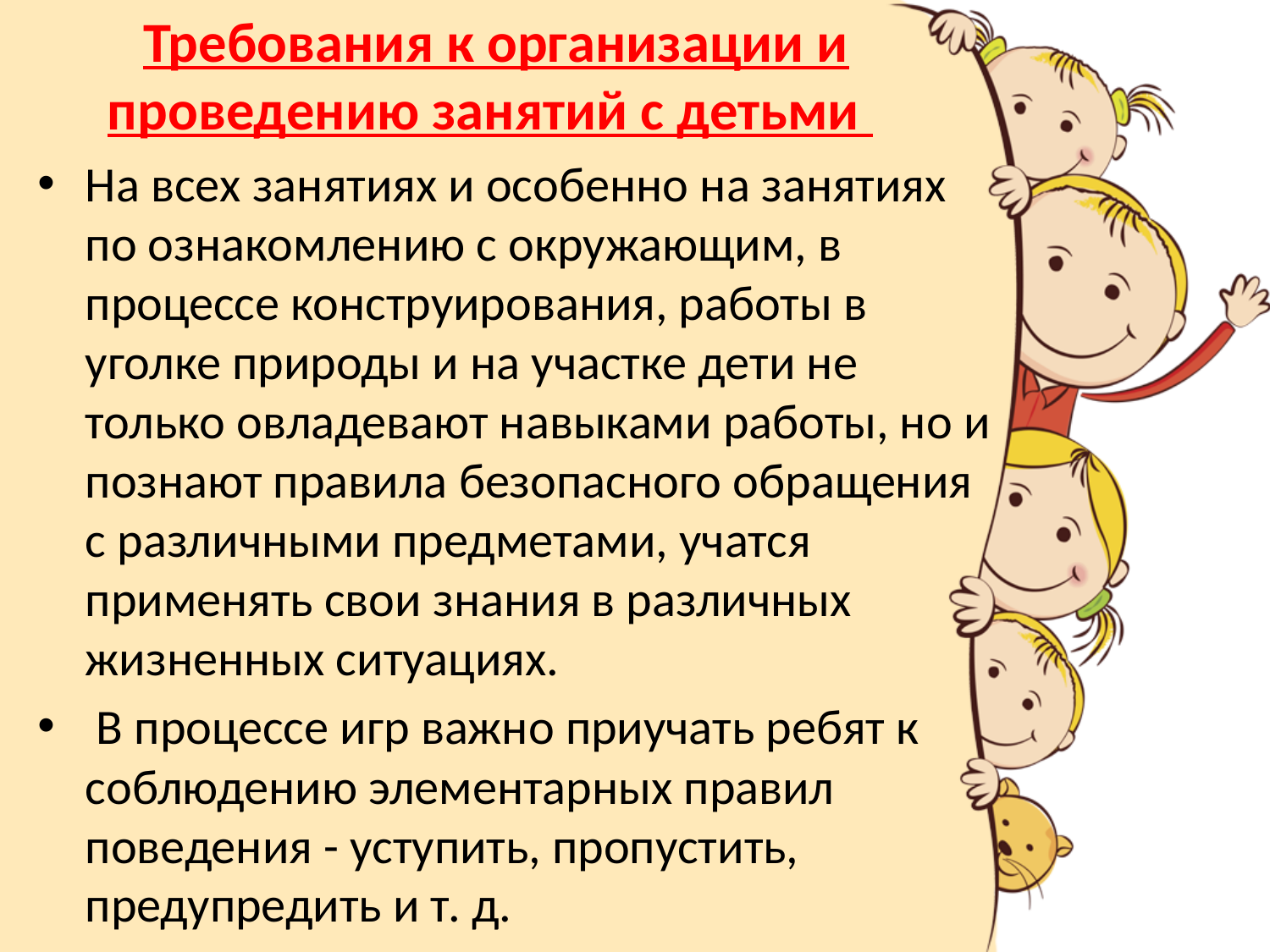

# Требования к организации и проведению занятий с детьми
На всех занятиях и особенно на занятиях по ознакомлению с окружающим, в процессе конструирования, работы в уголке природы и на участке дети не только овладевают навыками работы, но и познают правила безопасного обращения с различными предметами, учатся применять свои знания в различных жизненных ситуациях.
 В процессе игр важно приучать ребят к соблюдению элементарных правил поведения - уступить, пропустить, предупредить и т. д.